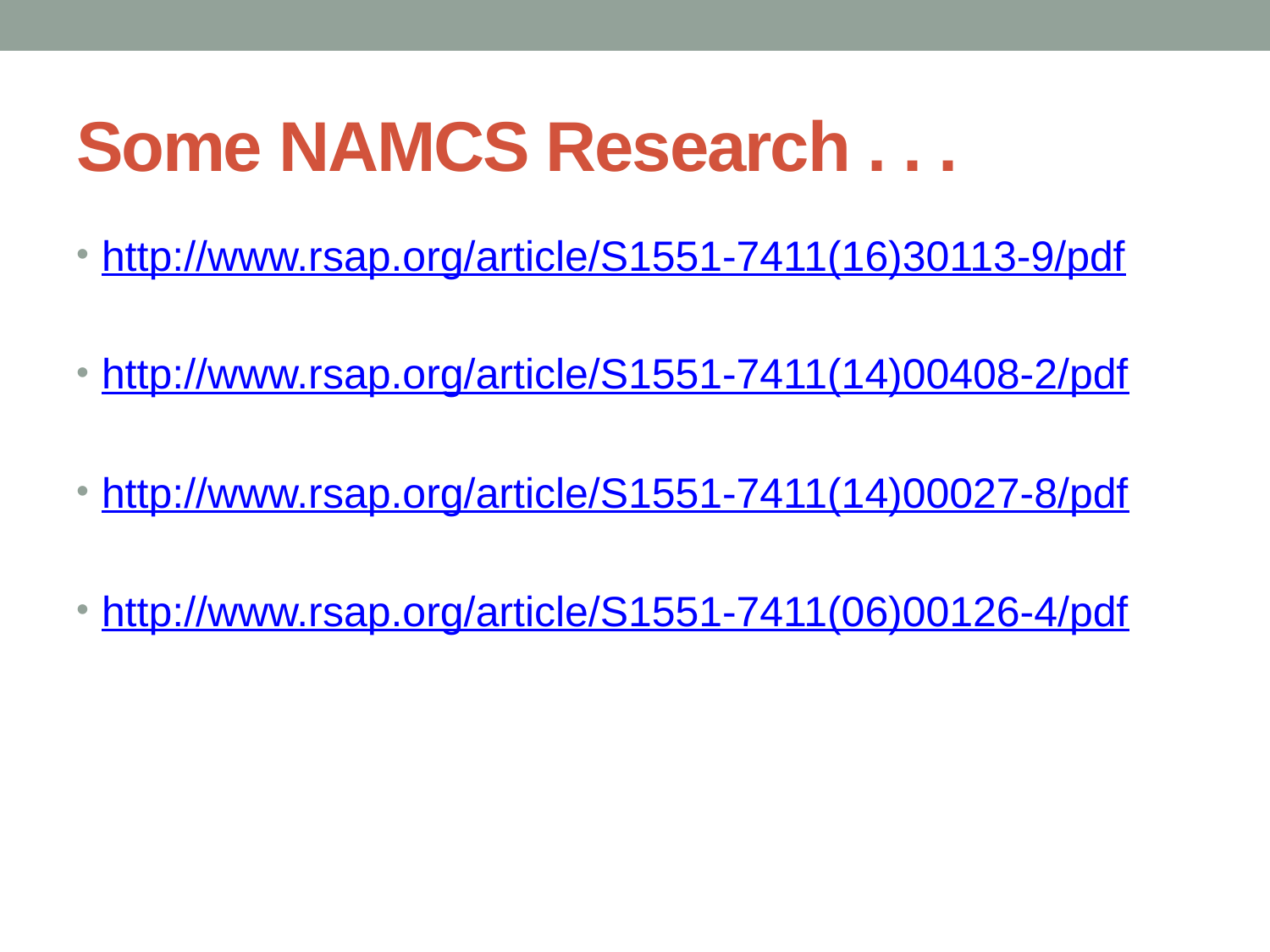

# Some NAMCS Research . . .
http://www.rsap.org/article/S1551-7411(16)30113-9/pdf

http://www.rsap.org/article/S1551-7411(14)00408-2/pdf

http://www.rsap.org/article/S1551-7411(14)00027-8/pdf

http://www.rsap.org/article/S1551-7411(06)00126-4/pdf